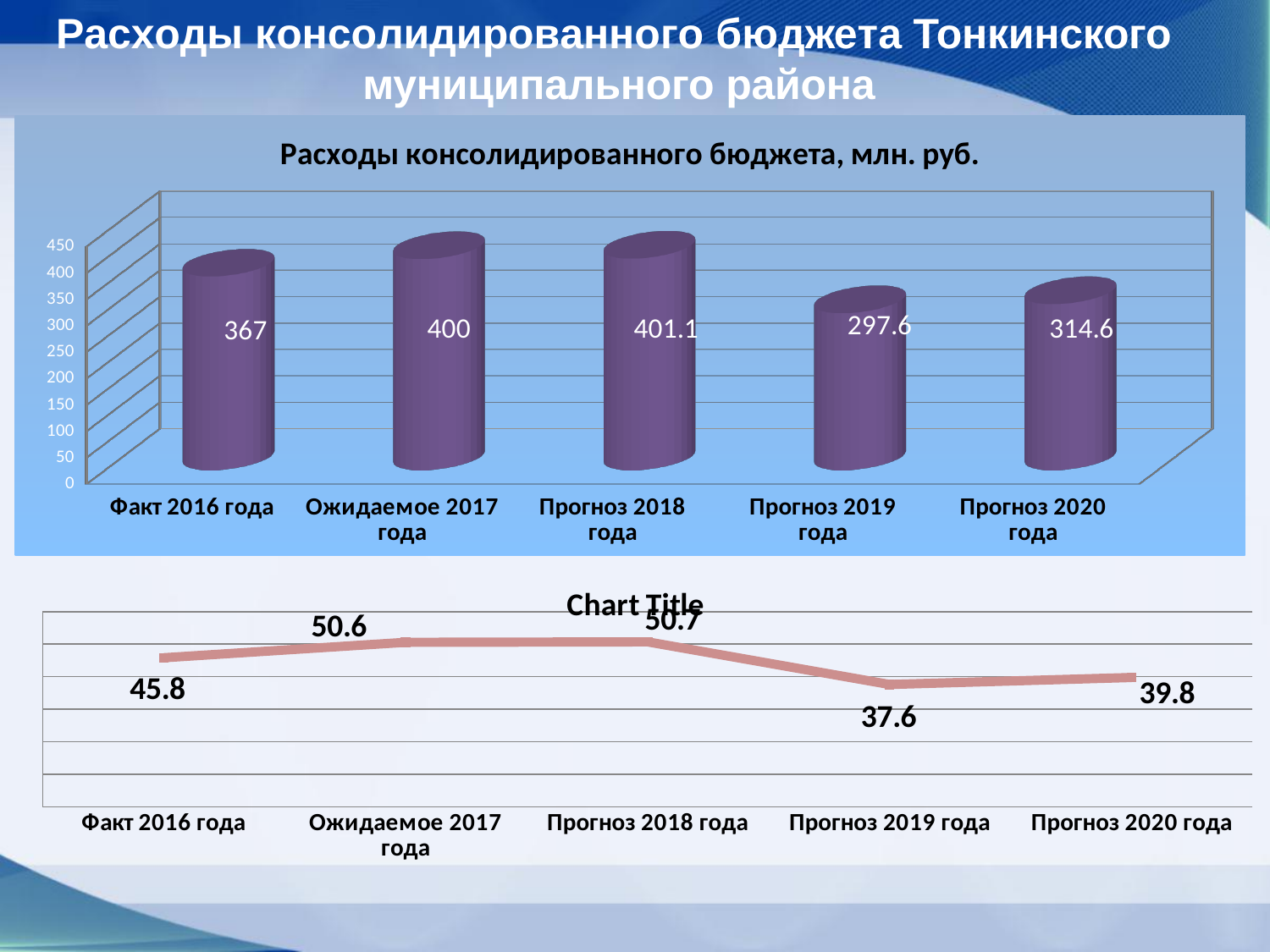

Расходы консолидированного бюджета Тонкинского  муниципального района

[unsupported chart]

тыс. руб.

[unsupported chart]